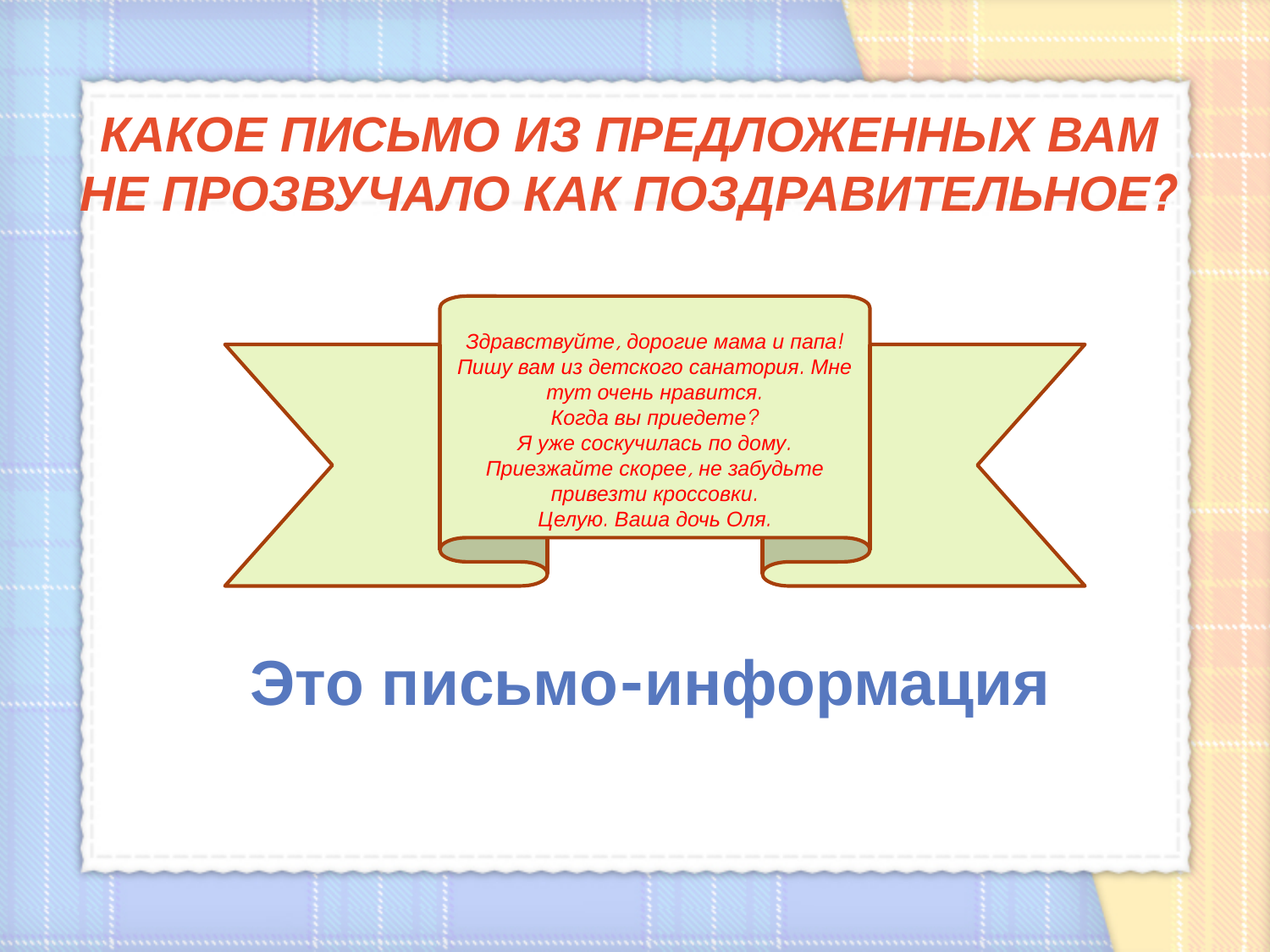

Какое письмо из предложенных вам
не прозвучало как поздравительное?

Здравствуйте, дорогие мама и папа!
Пишу вам из детского санатория. Мне тут очень нравится.
Когда вы приедете?
Я уже соскучилась по дому. Приезжайте скорее, не забудьте привезти кроссовки.
Целую. Ваша дочь Оля.
Это письмо-информация